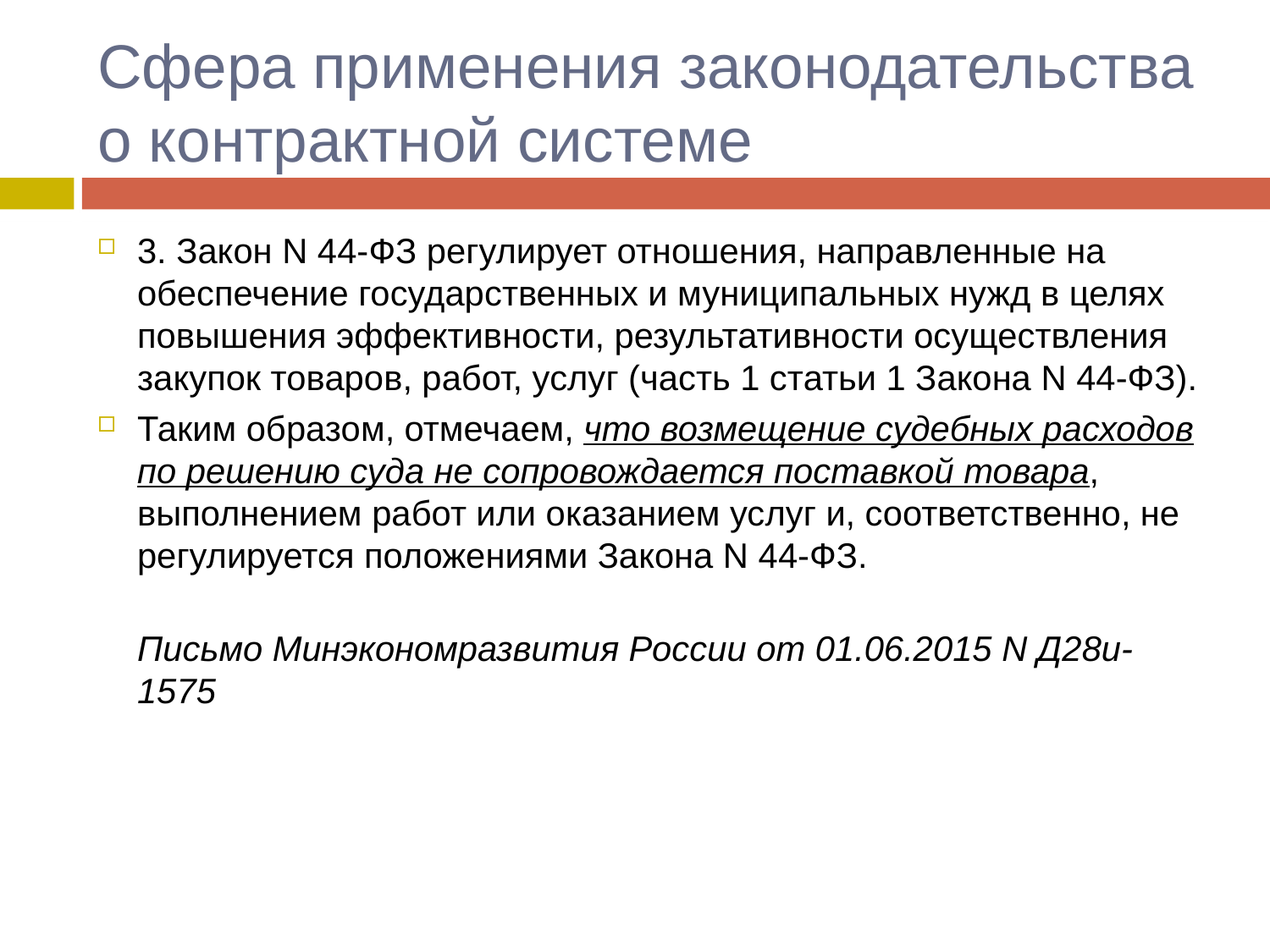

# Сфера применения законодательства о контрактной системе
3. Закон N 44-ФЗ регулирует отношения, направленные на обеспечение государственных и муниципальных нужд в целях повышения эффективности, результативности осуществления закупок товаров, работ, услуг (часть 1 статьи 1 Закона N 44-ФЗ).
Таким образом, отмечаем, что возмещение судебных расходов по решению суда не сопровождается поставкой товара, выполнением работ или оказанием услуг и, соответственно, не регулируется положениями Закона N 44-ФЗ.
Письмо Минэкономразвития России от 01.06.2015 N Д28и-1575